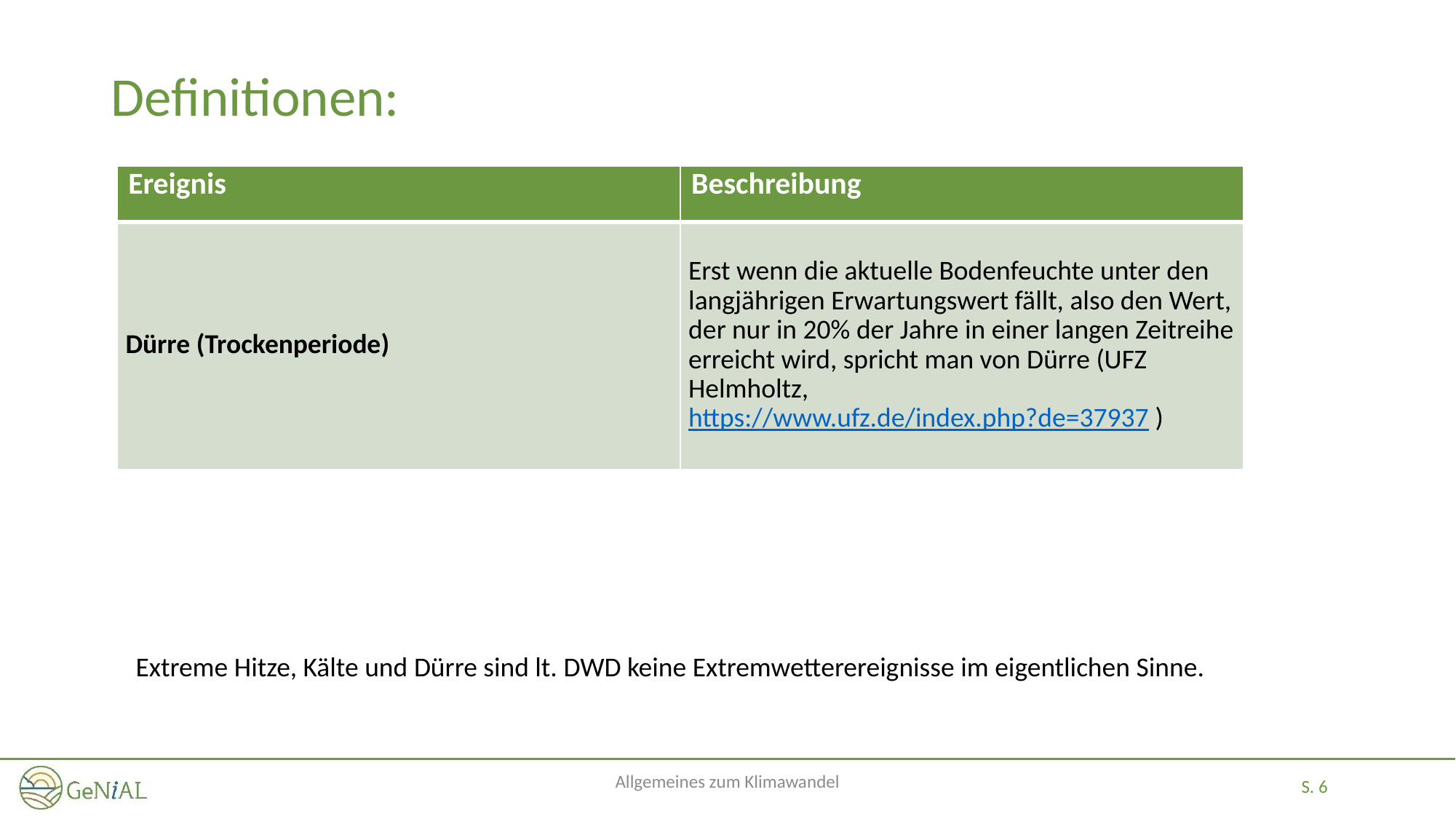

# Definitionen:
| Ereignis | Beschreibung |
| --- | --- |
| Dürre (Trockenperiode) | Erst wenn die aktuelle Bodenfeuchte unter den langjährigen Erwartungswert fällt, also den Wert, der nur in 20% der Jahre in einer langen Zeitreihe erreicht wird, spricht man von Dürre (UFZ Helmholtz, https://www.ufz.de/index.php?de=37937 ) |

Extreme Hitze, Kälte und Dürre sind lt. DWD keine Extremwetterereignisse im eigentlichen Sinne.
Allgemeines zum Klimawandel